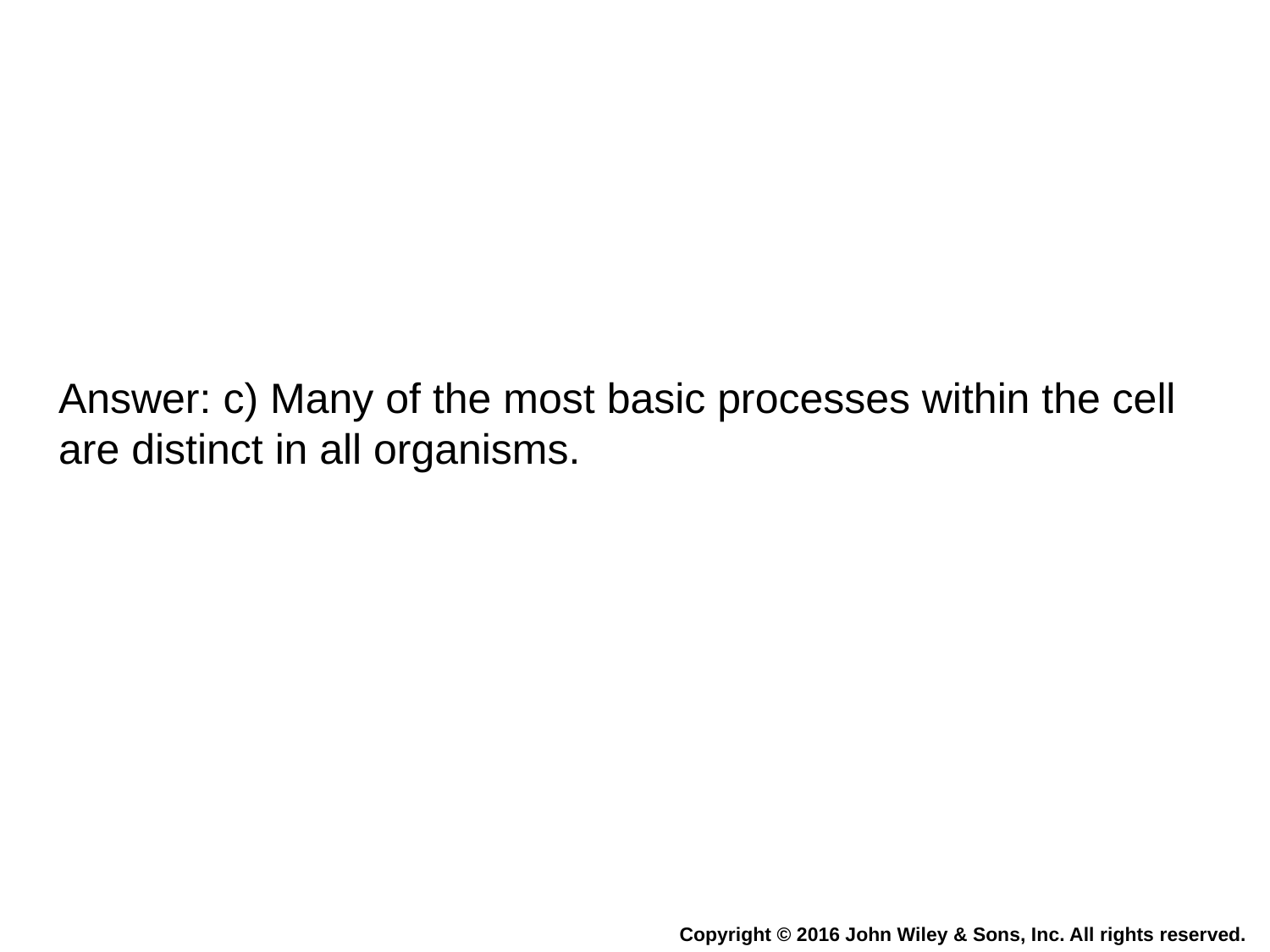

Answer: c) Many of the most basic processes within the cell are distinct in all organisms.

Copyright © 2016 John Wiley & Sons, Inc. All rights reserved.